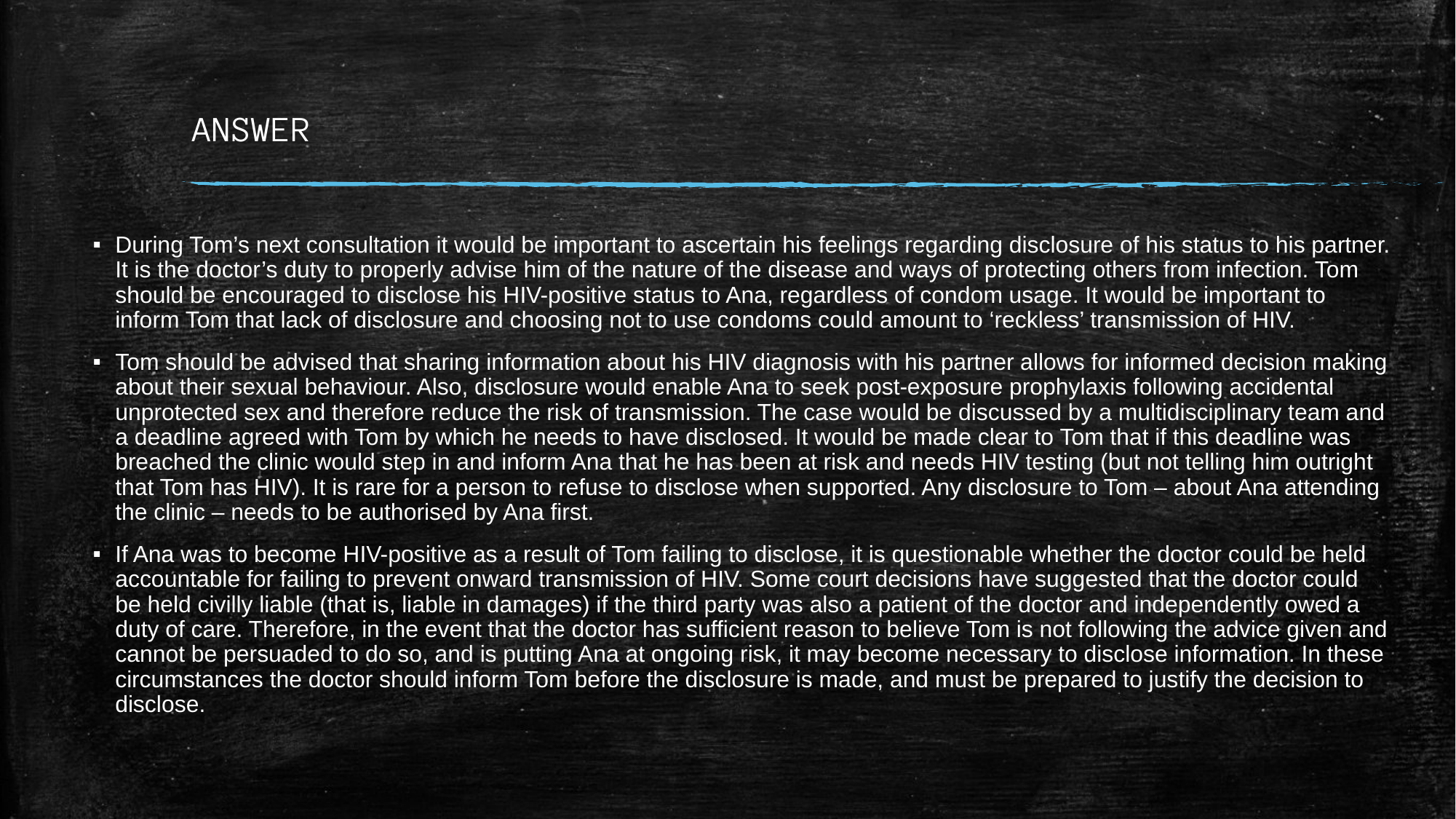

# ANSWER
During Tom’s next consultation it would be important to ascertain his feelings regarding disclosure of his status to his partner. It is the doctor’s duty to properly advise him of the nature of the disease and ways of protecting others from infection. Tom should be encouraged to disclose his HIV-positive status to Ana, regardless of condom usage. It would be important to inform Tom that lack of disclosure and choosing not to use condoms could amount to ‘reckless’ transmission of HIV.
Tom should be advised that sharing information about his HIV diagnosis with his partner allows for informed decision making about their sexual behaviour. Also, disclosure would enable Ana to seek post-exposure prophylaxis following accidental unprotected sex and therefore reduce the risk of transmission. The case would be discussed by a multidisciplinary team and a deadline agreed with Tom by which he needs to have disclosed. It would be made clear to Tom that if this deadline was breached the clinic would step in and inform Ana that he has been at risk and needs HIV testing (but not telling him outright that Tom has HIV). It is rare for a person to refuse to disclose when supported. Any disclosure to Tom – about Ana attending the clinic – needs to be authorised by Ana first.
If Ana was to become HIV-positive as a result of Tom failing to disclose, it is questionable whether the doctor could be held accountable for failing to prevent onward transmission of HIV. Some court decisions have suggested that the doctor could be held civilly liable (that is, liable in damages) if the third party was also a patient of the doctor and independently owed a duty of care. Therefore, in the event that the doctor has sufficient reason to believe Tom is not following the advice given and cannot be persuaded to do so, and is putting Ana at ongoing risk, it may become necessary to disclose information. In these circumstances the doctor should inform Tom before the disclosure is made, and must be prepared to justify the decision to disclose.